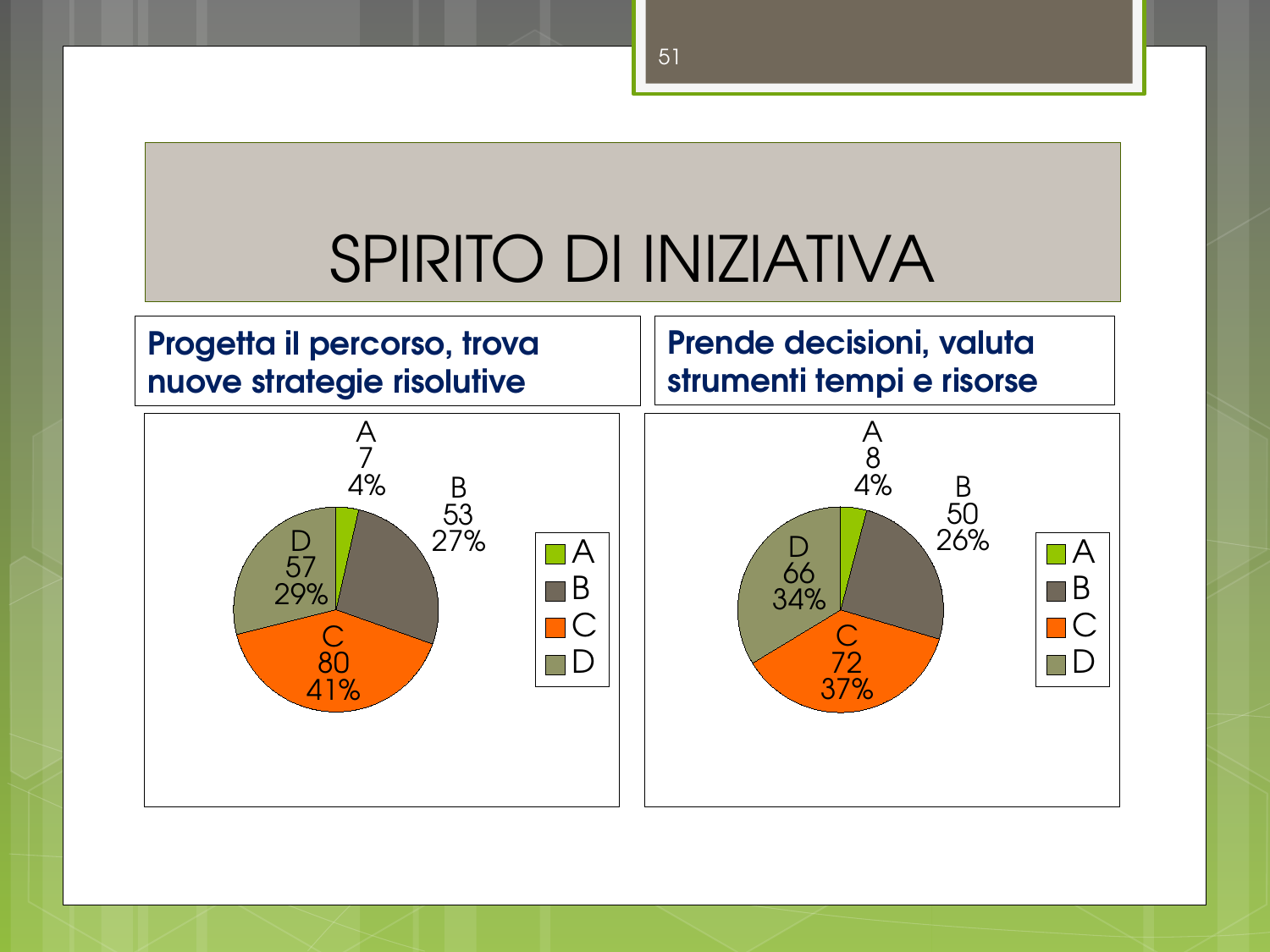

51
# SPIRITO DI INIZIATIVA
Progetta il percorso, trova nuove strategie risolutive
Prende decisioni, valuta strumenti tempi e risorse

### Chart

| Category | Vendite |
|---|---|
| A | 7.0 |
| B | 53.0 |
| C | 80.0 |
| D | 57.0 |

### Chart

| Category | Vendite |
|---|---|
| A | 8.0 |
| B | 50.0 |
| C | 72.0 |
| D | 66.0 |